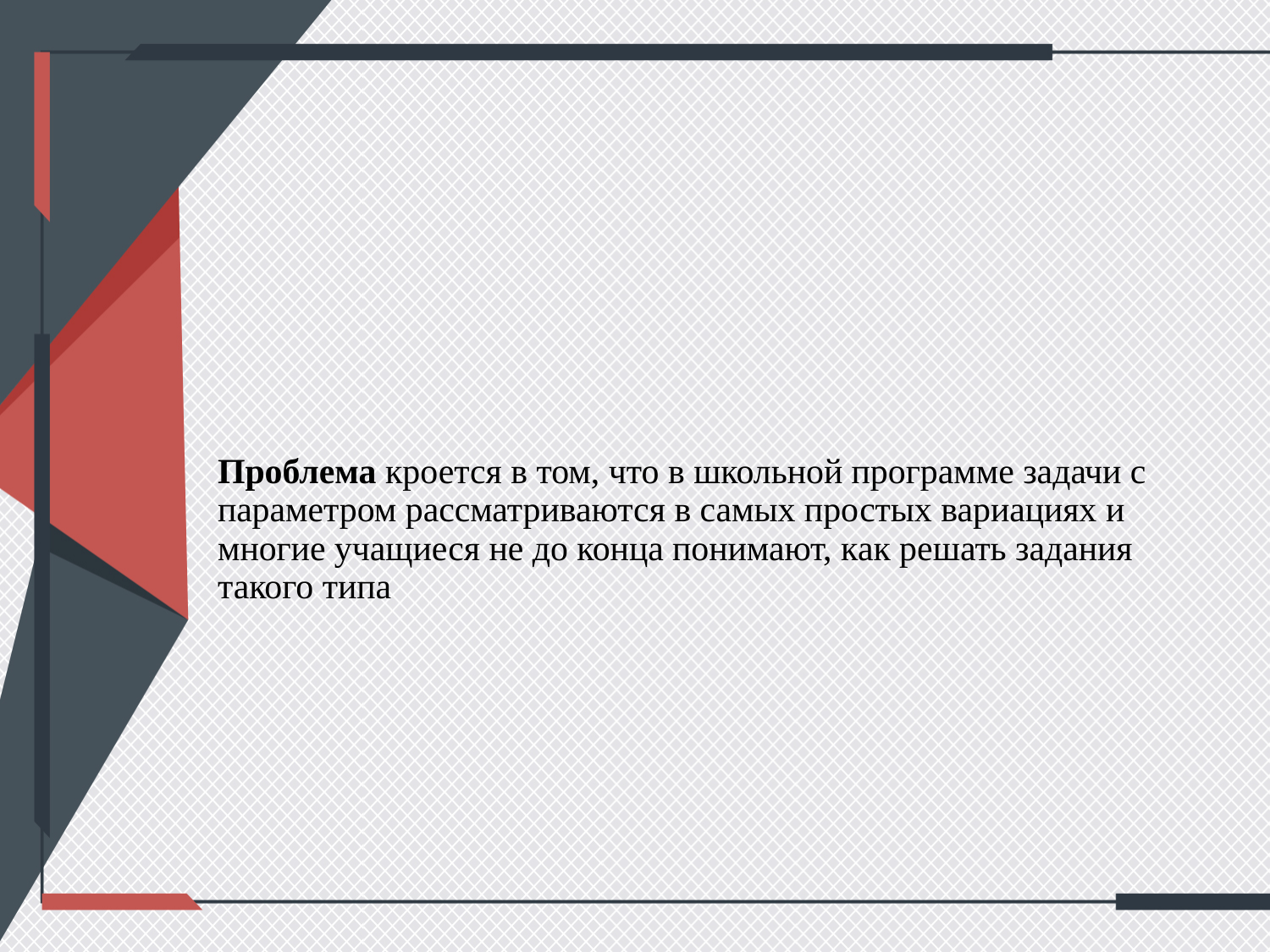

# Проблема кроется в том, что в школьной программе задачи с параметром рассматриваются в самых простых вариациях и многие учащиеся не до конца понимают, как решать задания такого типа